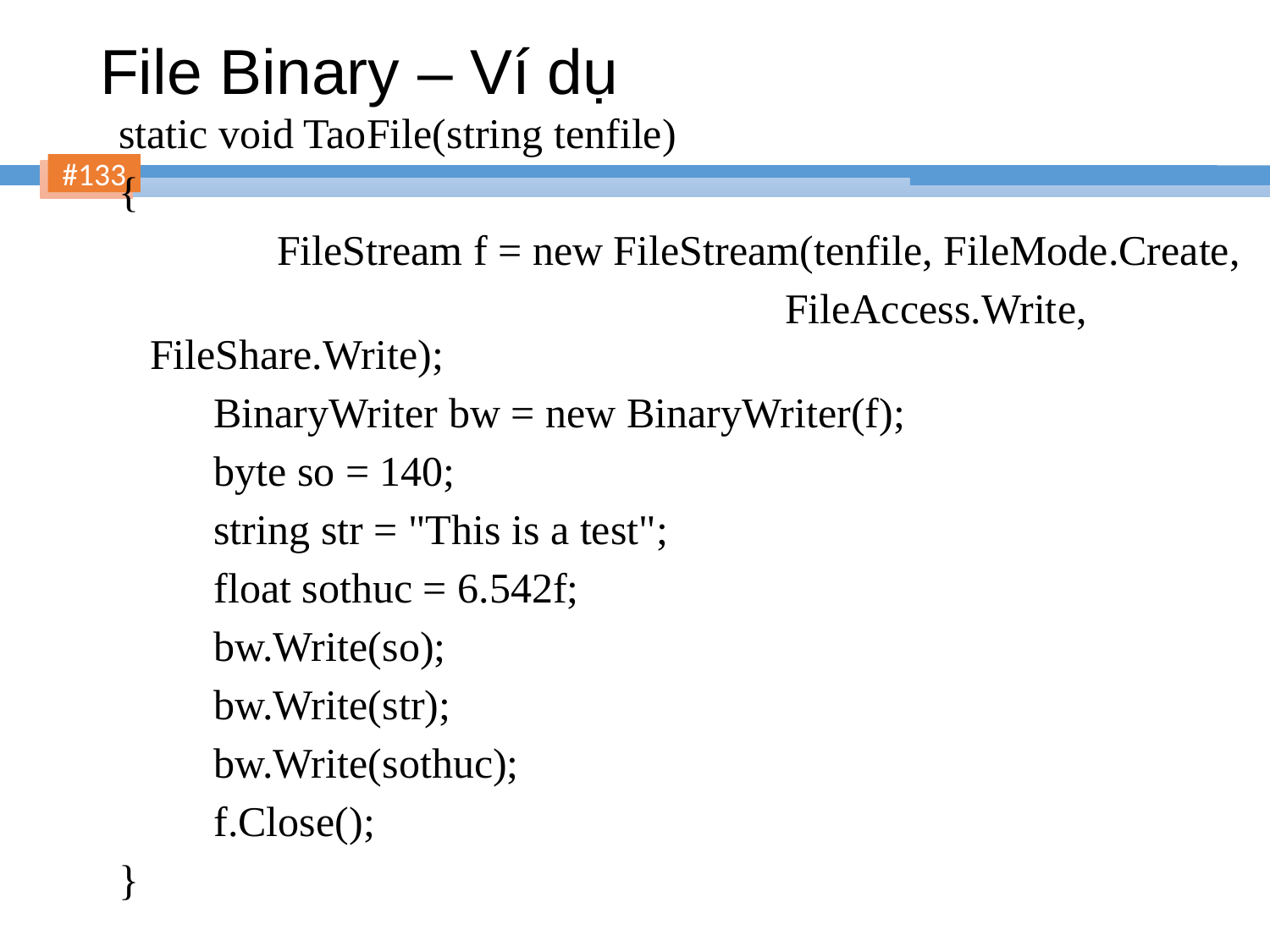

# File Binary – Ví dụ
static void TaoFile(string tenfile)
{
		FileStream f = new FileStream(tenfile, FileMode.Create,
						FileAccess.Write, FileShare.Write);
         BinaryWriter bw = new BinaryWriter(f);
         byte so = 140;
         string str = "This is a test";
         float sothuc = 6.542f;
         bw.Write(so);
         bw.Write(str);
         bw.Write(sothuc);
         f.Close();
}
133